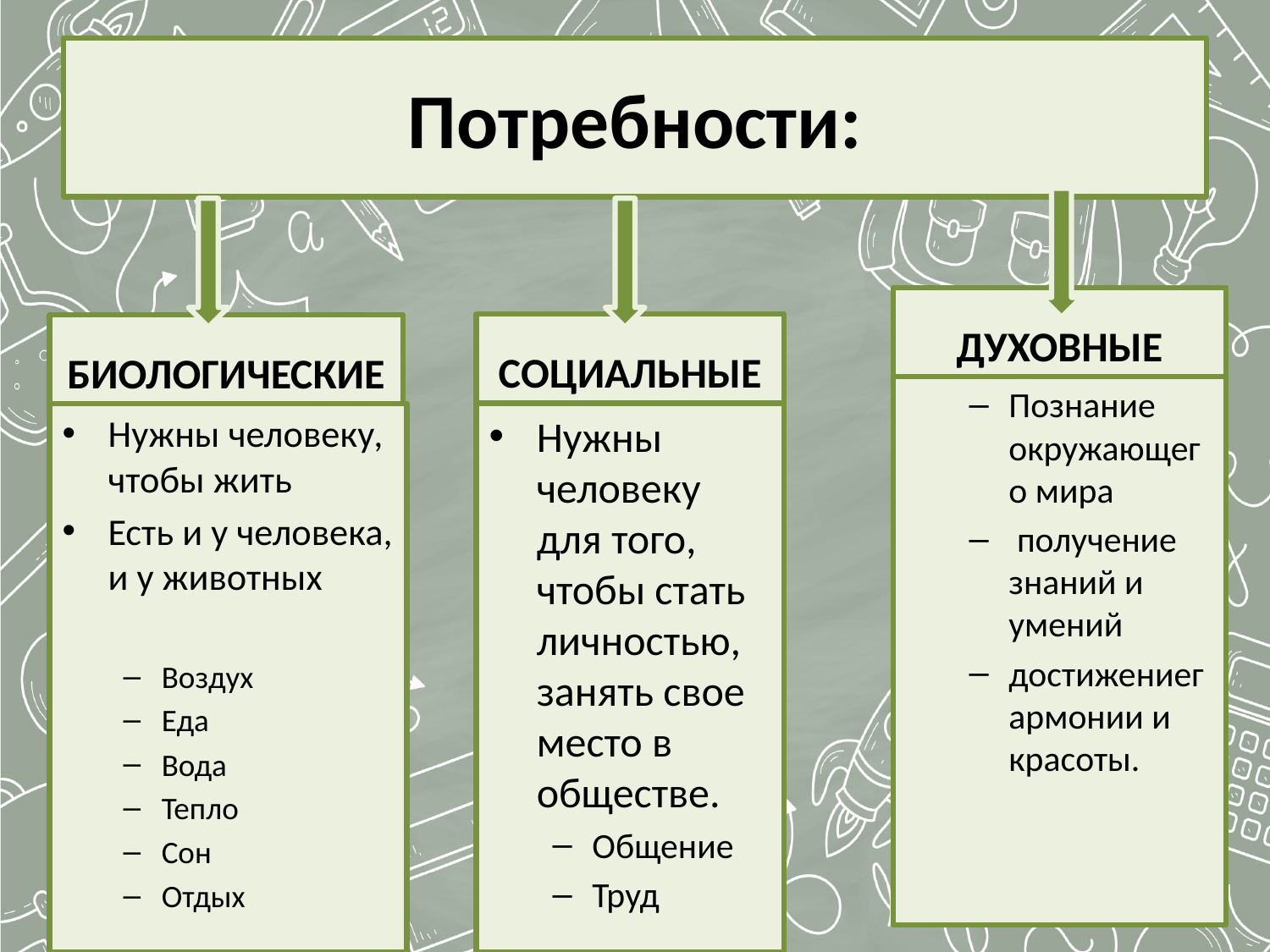

# Потребности:

ДУХОВНЫЕ
СОЦИАЛЬНЫЕ
БИОЛОГИЧЕСКИЕ
Познание окружающего мира
 получение знаний и умений
достижениегармонии и красоты.
Нужны человеку, чтобы жить
Есть и у человека, и у животных

Воздух
Еда
Вода
Тепло
Сон
Отдых

Нужны человеку для того, чтобы стать личностью, занять свое место в обществе.
Общение
Труд